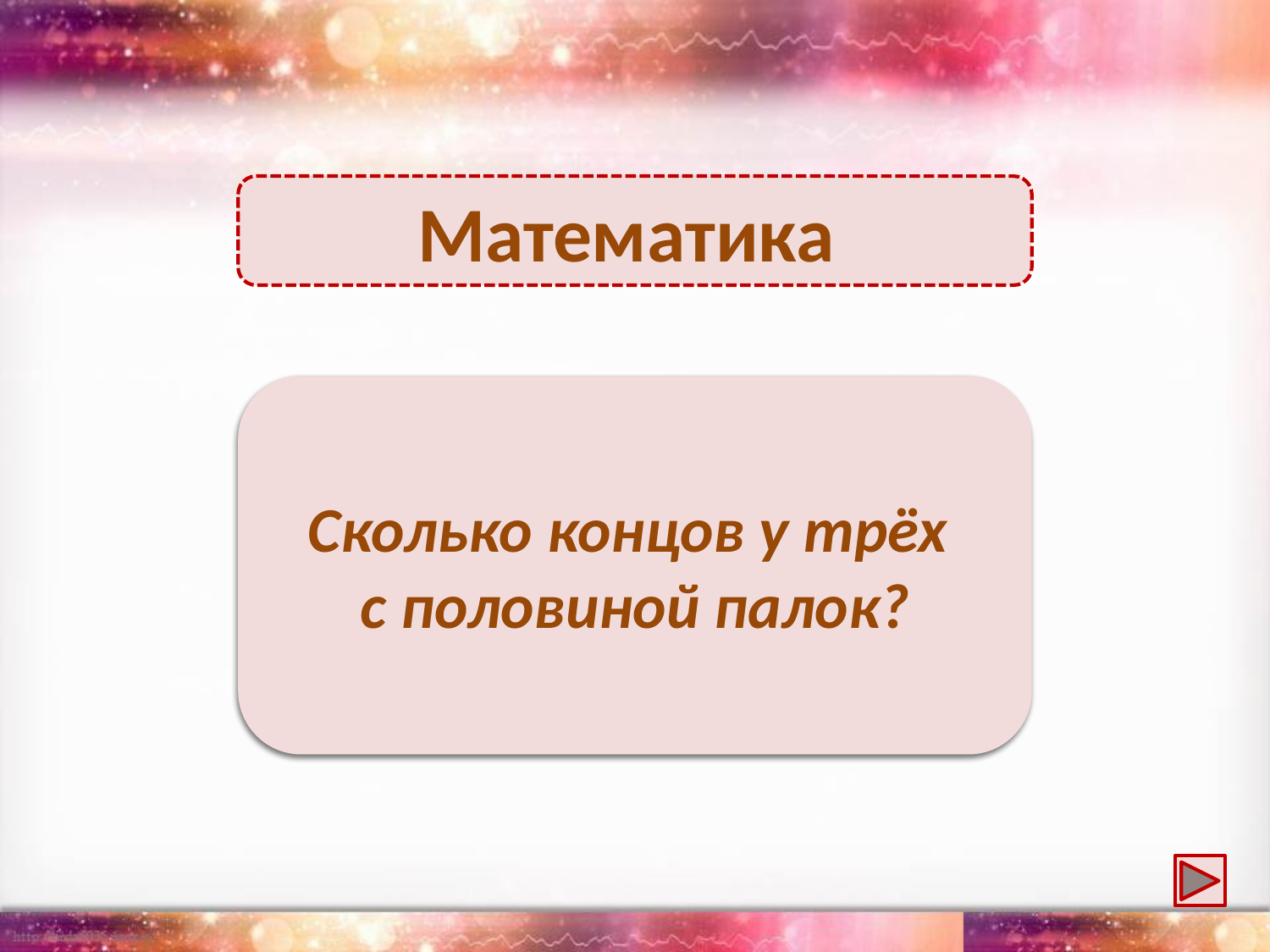

Математика
8 концов
Сколько концов у трёх
с половиной палок?